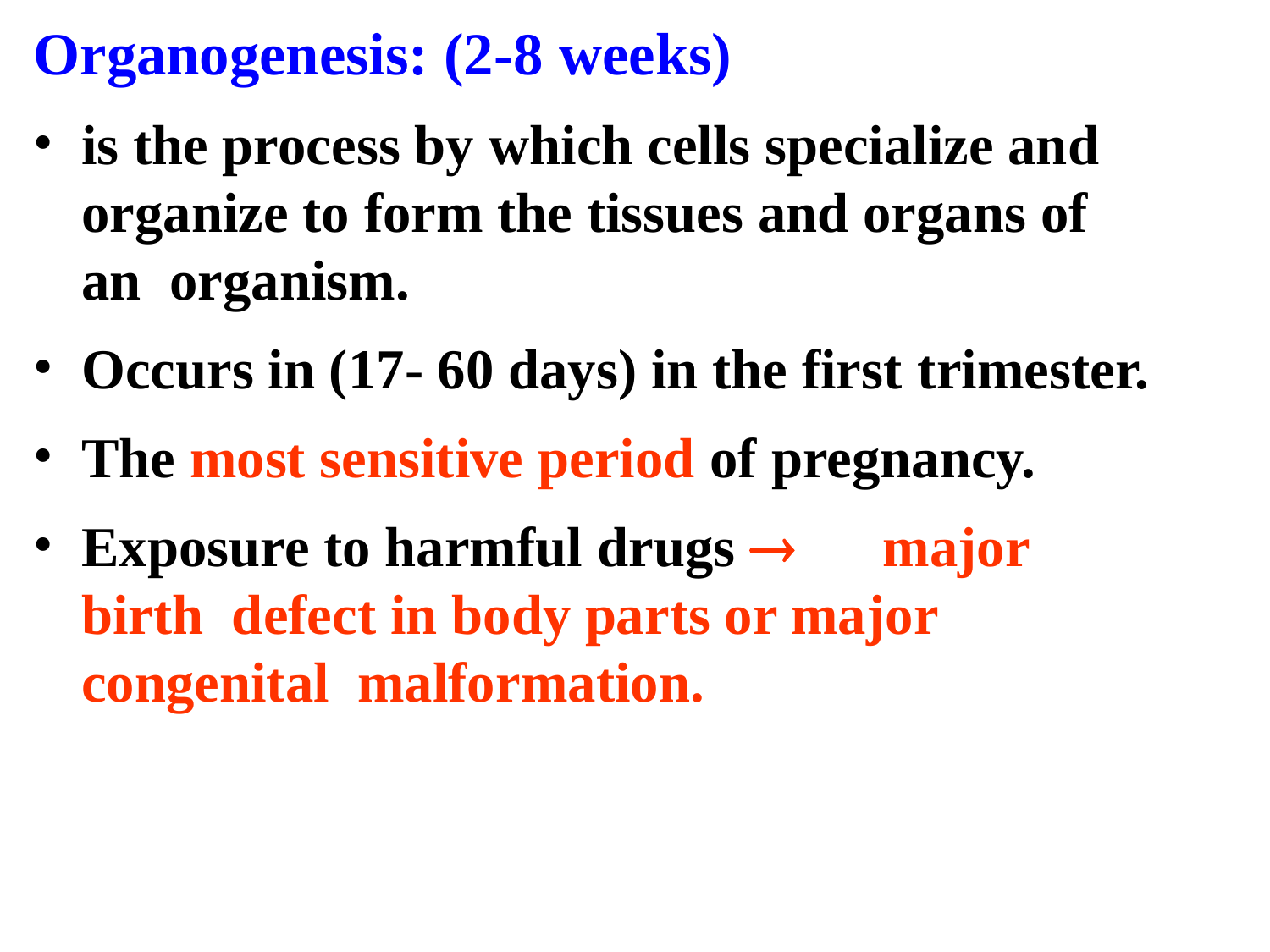

# Organogenesis: (2-8 weeks)
is the process by which cells specialize and  organize to form the tissues and organs of an  organism.
Occurs in (17- 60 days) in the first trimester.
The most sensitive period of pregnancy.
Exposure to harmful drugs →	major birth  defect in body parts or major congenital  malformation.